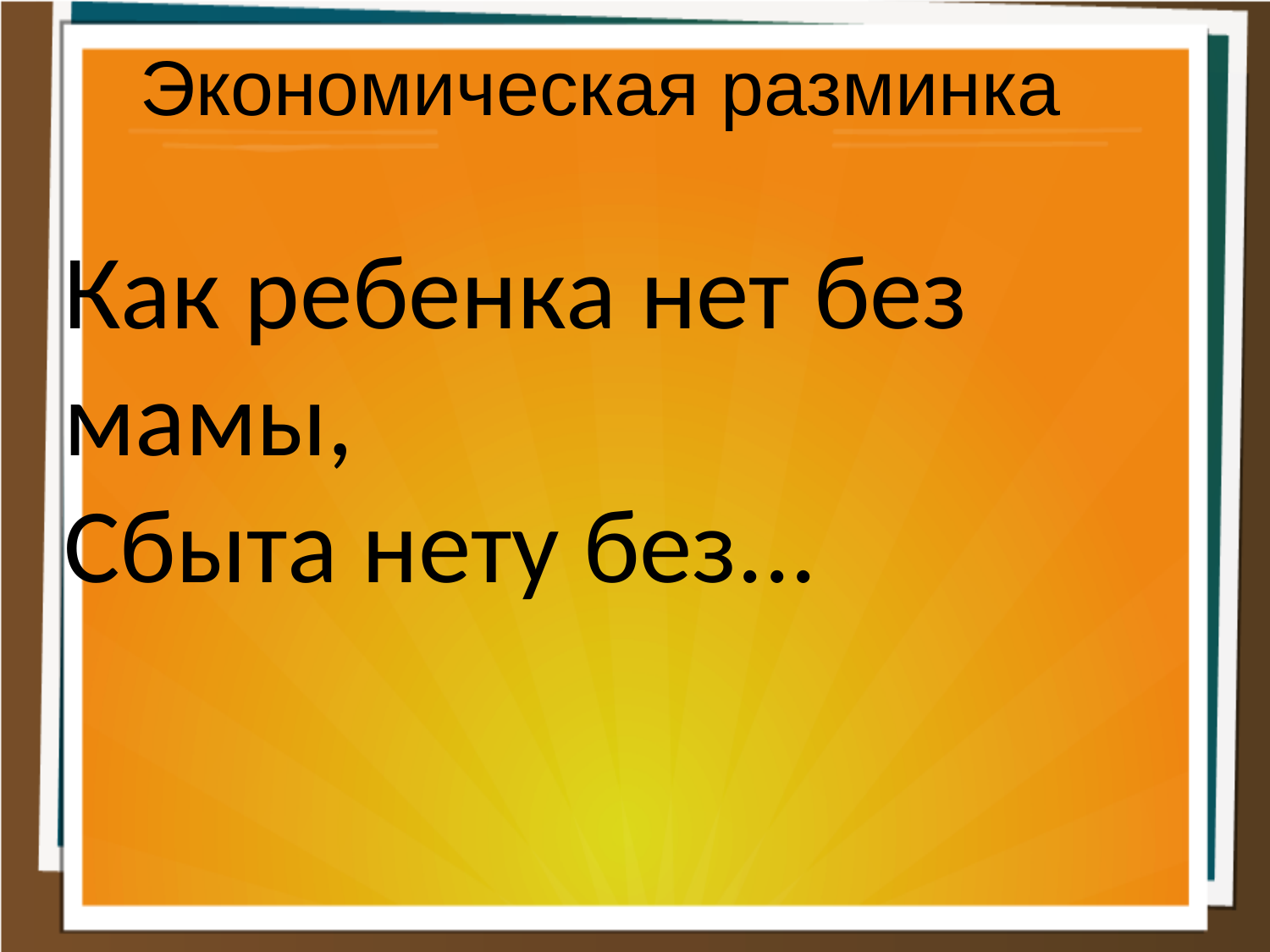

Экономическая разминка
Как ребенка нет без мамы,
Сбыта нету без...